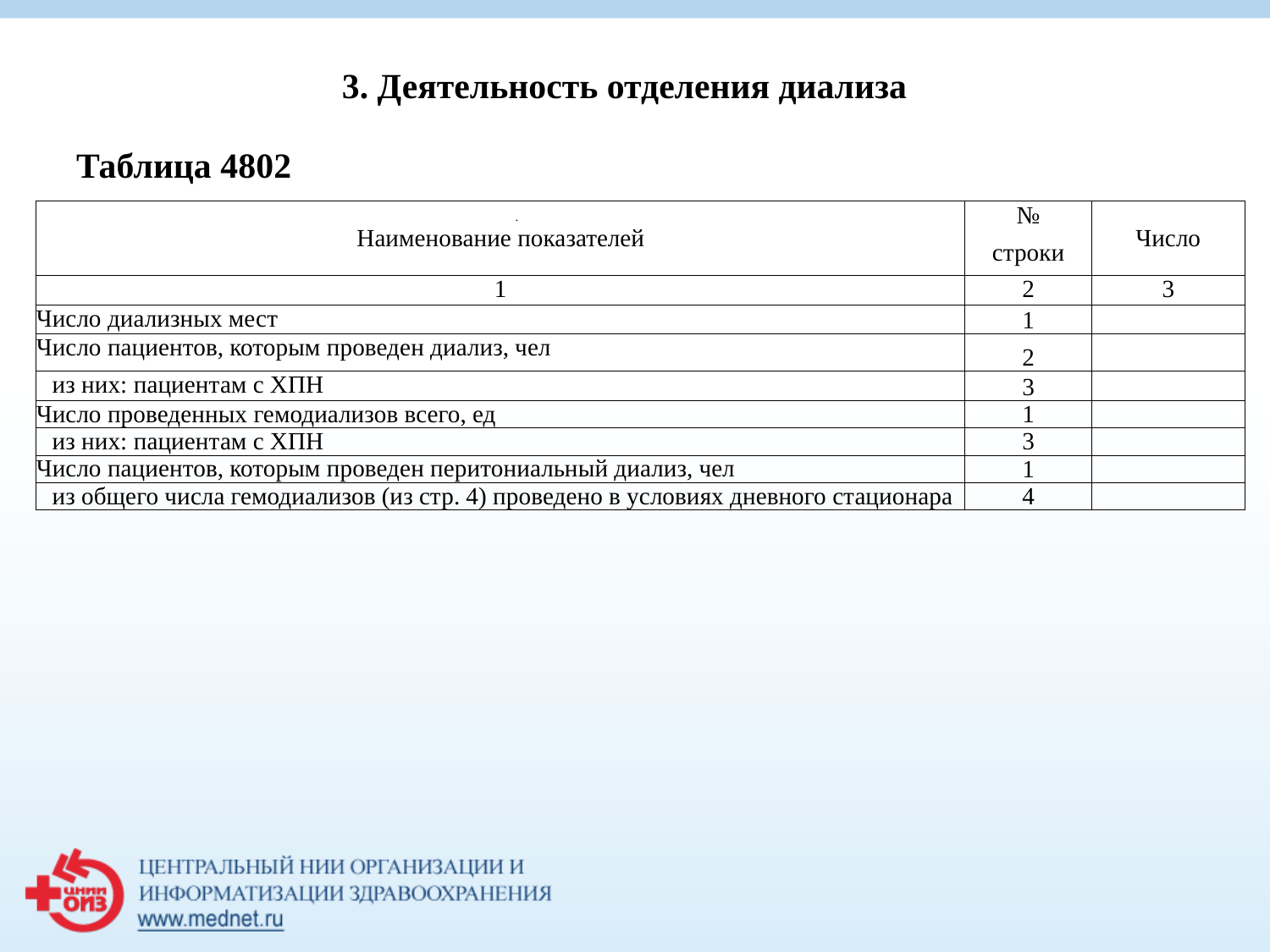

3. Деятельность отделения диализа
# Таблица 4802
| Наименование показателей | № | Число |
| --- | --- | --- |
|  | строки |  |
| 1 | 2 | 3 |
| Число диализных мест | 1 |  |
| Число пациентов, которым проведен диализ, чел | 2 |  |
| из них: пациентам с ХПН | 3 |  |
| Число проведенных гемодиализов всего, ед | 1 |  |
| из них: пациентам с ХПН | 3 |  |
| Число пациентов, которым проведен перитониальный диализ, чел | 1 |  |
| из общего числа гемодиализов (из стр. 4) проведено в условиях дневного стационара | 4 |  |